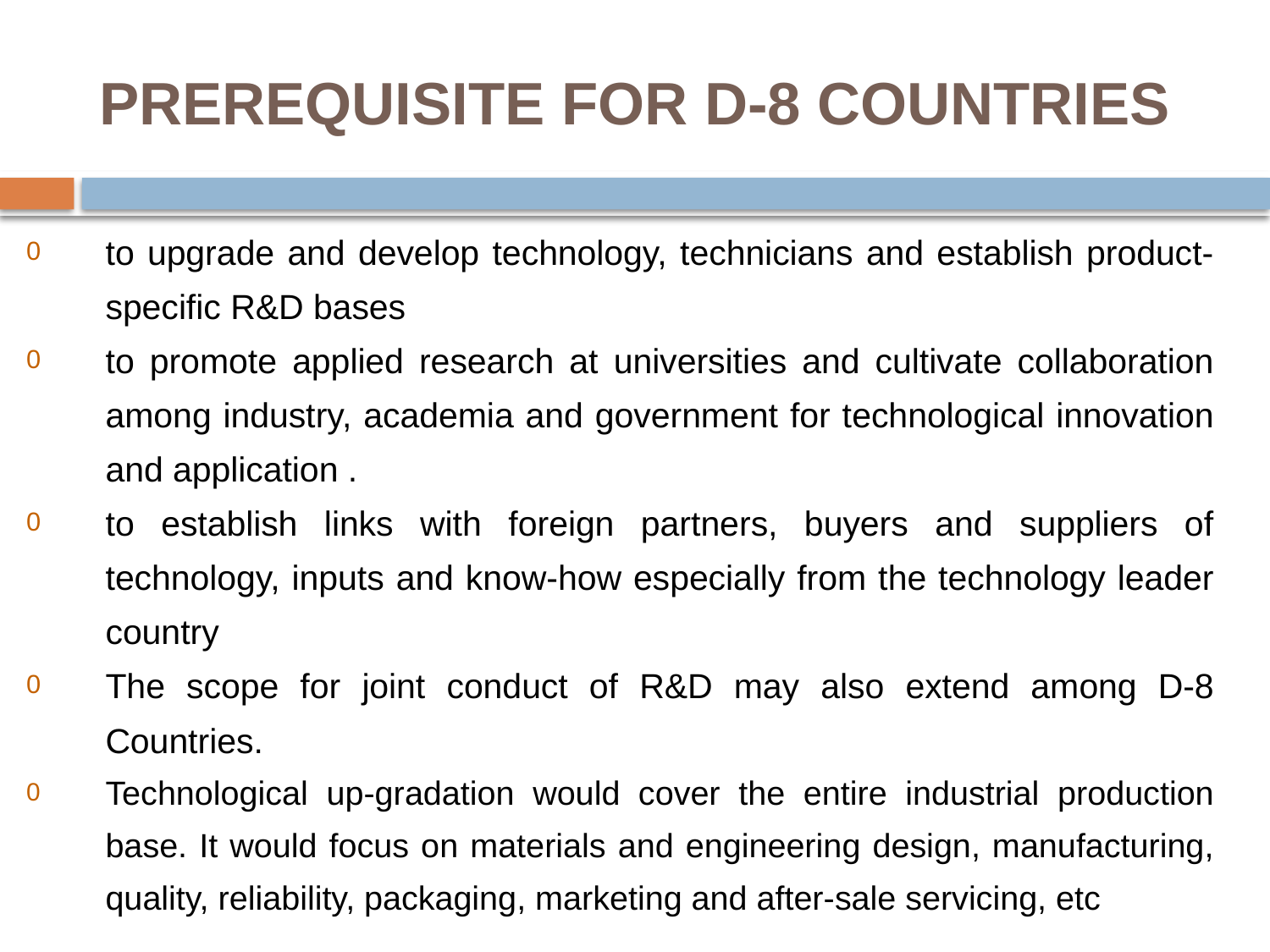

# PREREQUISITE FOR D-8 COUNTRIES
to upgrade and develop technology, technicians and establish product-specific R&D bases
to promote applied research at universities and cultivate collaboration among industry, academia and government for technological innovation and application .
to establish links with foreign partners, buyers and suppliers of technology, inputs and know-how especially from the technology leader country
The scope for joint conduct of R&D may also extend among D-8 Countries.
Technological up-gradation would cover the entire industrial production base. It would focus on materials and engineering design, manufacturing, quality, reliability, packaging, marketing and after-sale servicing, etc